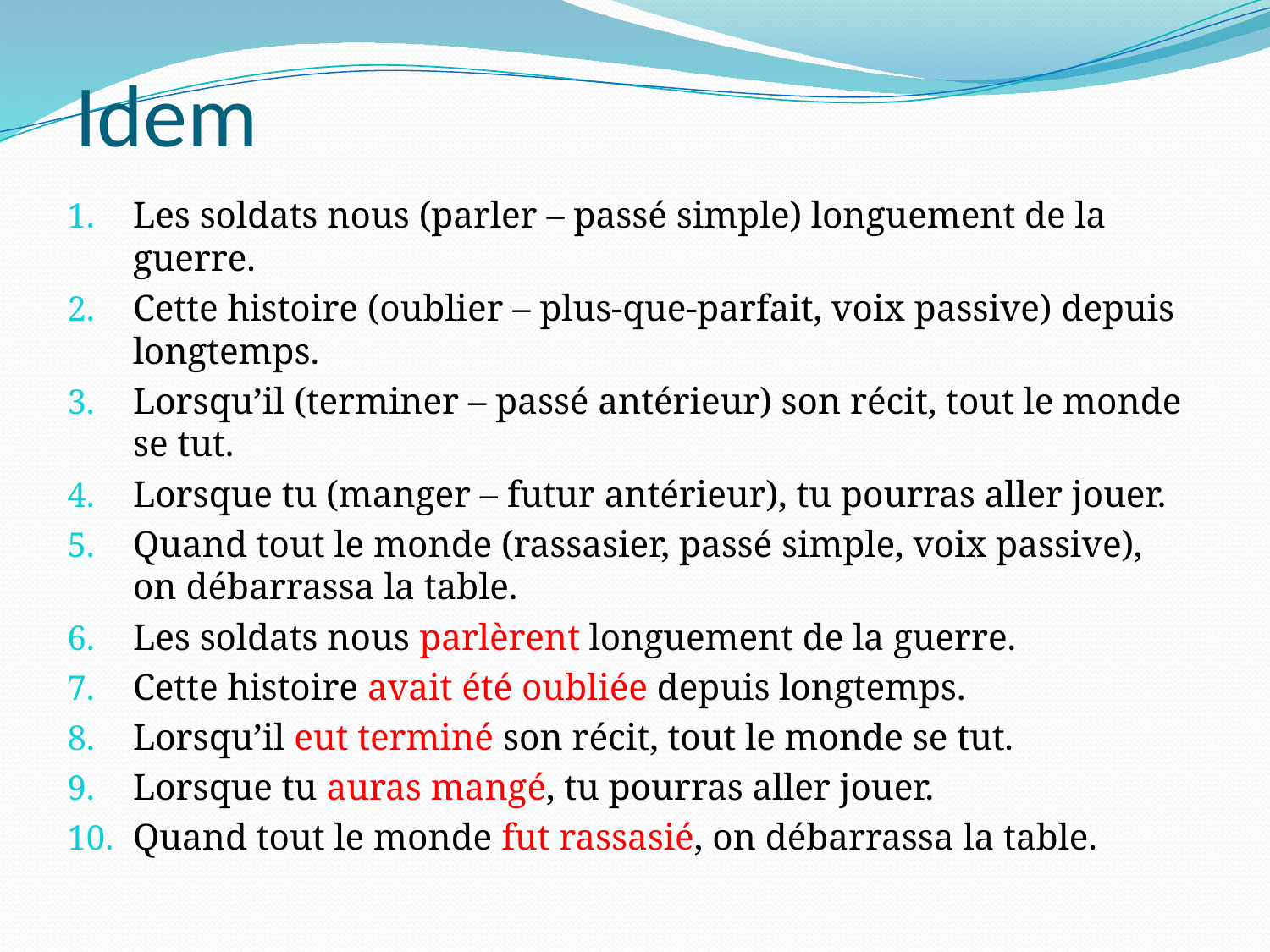

# Idem
Les soldats nous (parler – passé simple) longuement de la guerre.
Cette histoire (oublier – plus-que-parfait, voix passive) depuis longtemps.
Lorsqu’il (terminer – passé antérieur) son récit, tout le monde se tut.
Lorsque tu (manger – futur antérieur), tu pourras aller jouer.
Quand tout le monde (rassasier, passé simple, voix passive), on débarrassa la table.
Les soldats nous parlèrent longuement de la guerre.
Cette histoire avait été oubliée depuis longtemps.
Lorsqu’il eut terminé son récit, tout le monde se tut.
Lorsque tu auras mangé, tu pourras aller jouer.
Quand tout le monde fut rassasié, on débarrassa la table.